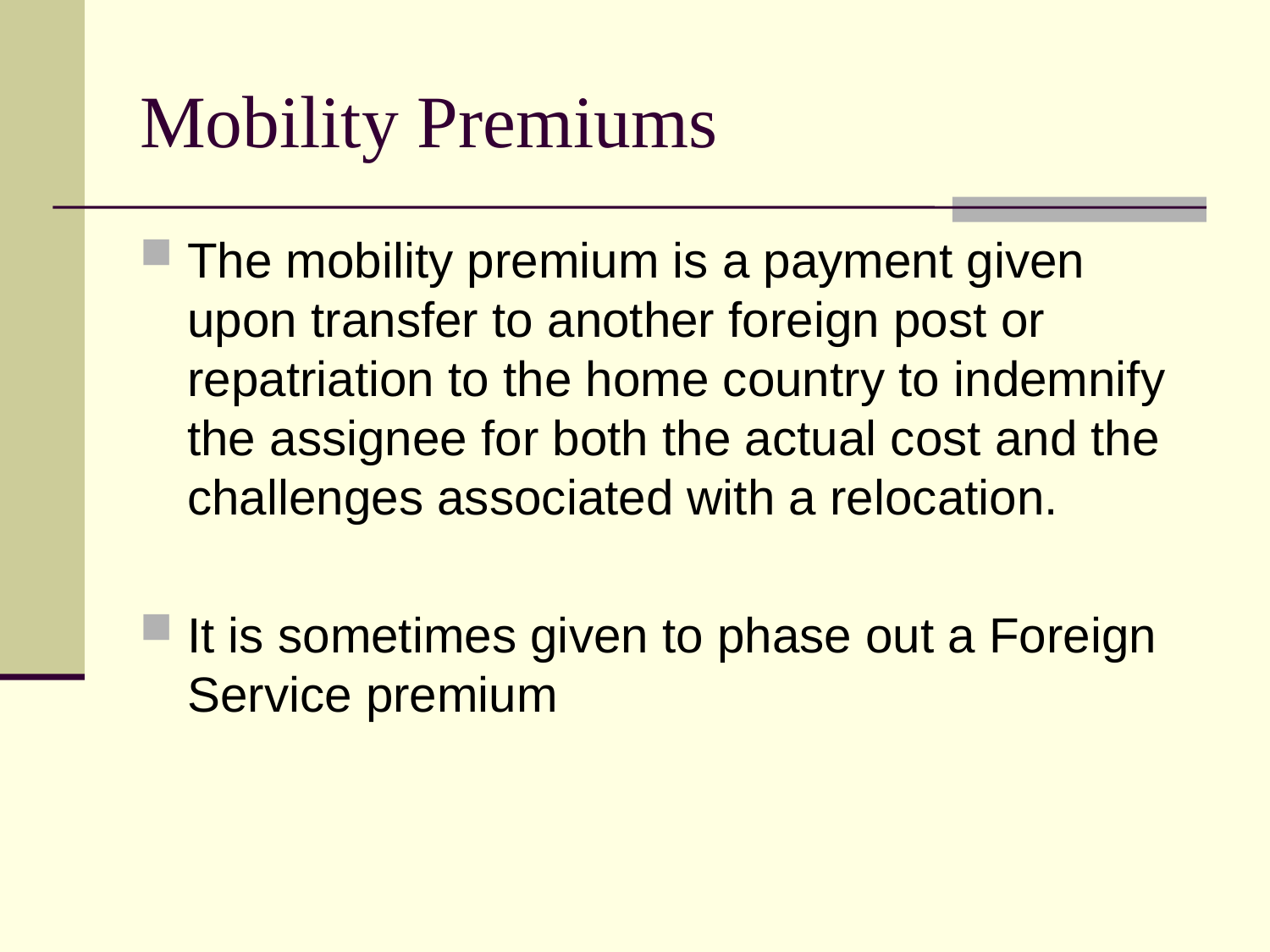

# Mobility Premiums
The mobility premium is a payment given upon transfer to another foreign post or repatriation to the home country to indemnify the assignee for both the actual cost and the challenges associated with a relocation.

It is sometimes given to phase out a Foreign Service premium